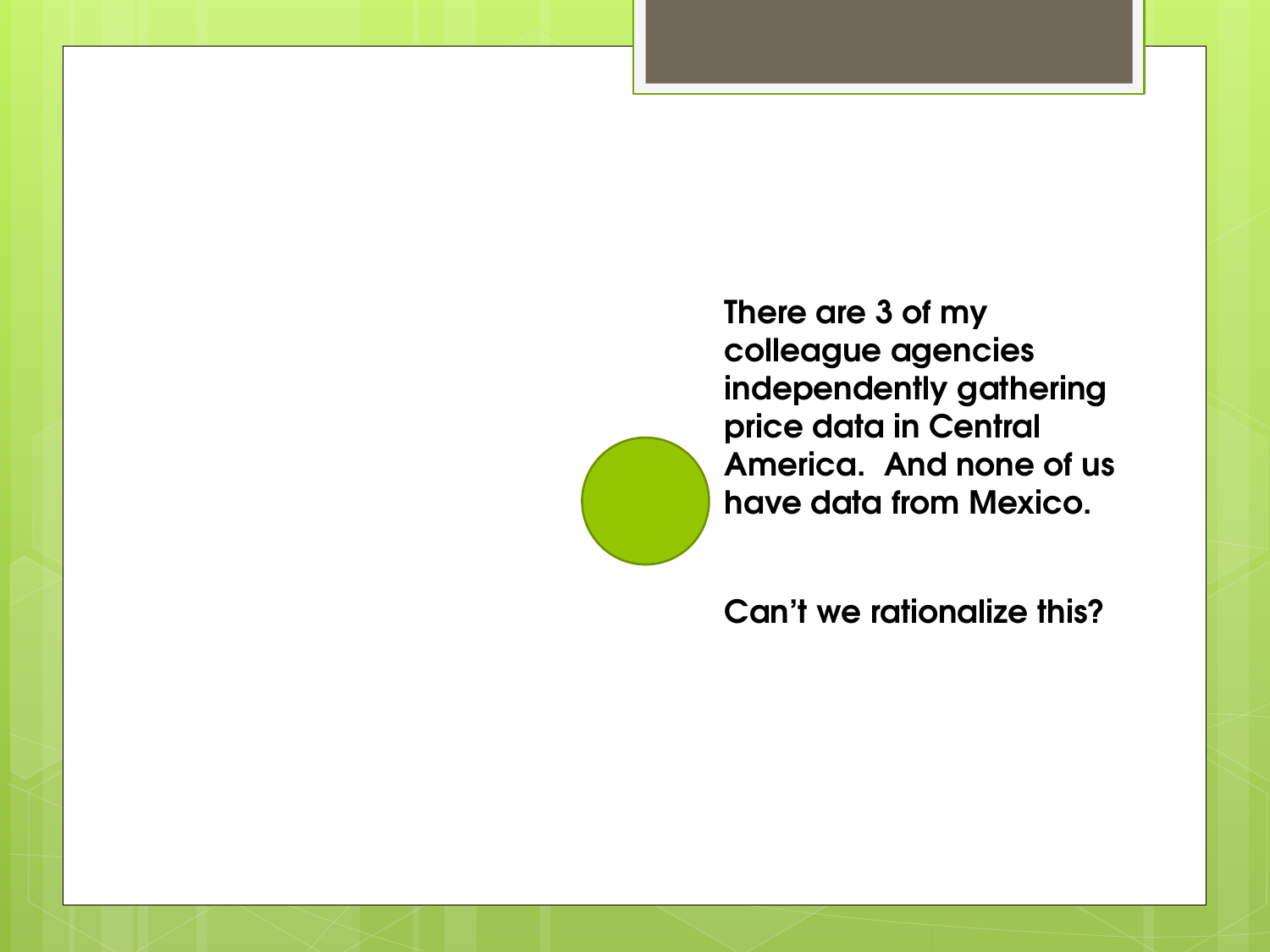

There are 3 of my colleague agencies independently gathering price data in Central America.  And none of us have data from Mexico.

Can’t we rationalize this?